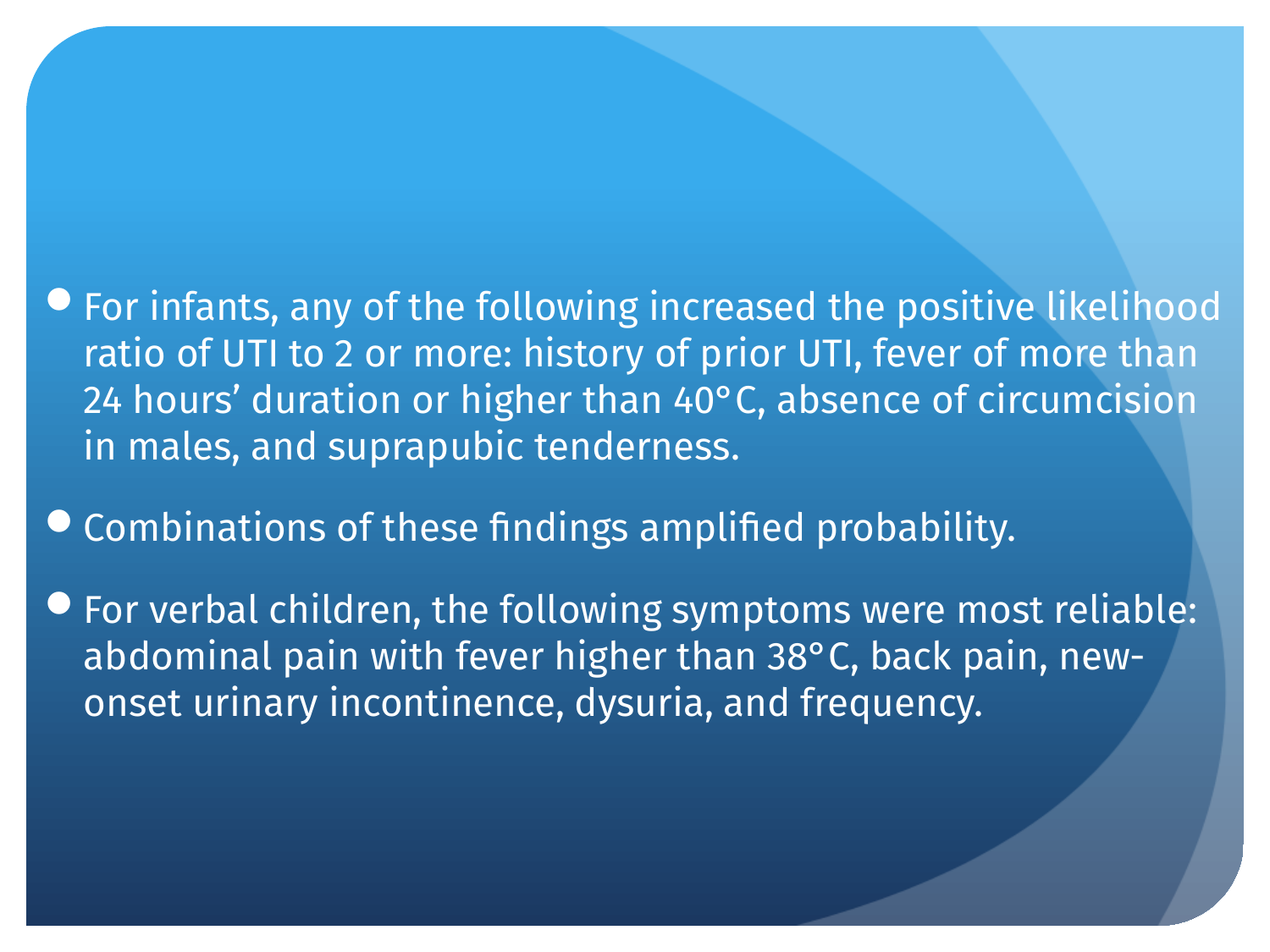

#
For infants, any of the following increased the positive likelihood ratio of UTI to 2 or more: history of prior UTI, fever of more than 24 hours’ duration or higher than 40°C, absence of circumcision in males, and suprapubic tenderness.
Combinations of these ﬁndings ampliﬁed probability.
For verbal children, the following symptoms were most reliable: abdominal pain with fever higher than 38°C, back pain, new-onset urinary incontinence, dysuria, and frequency.